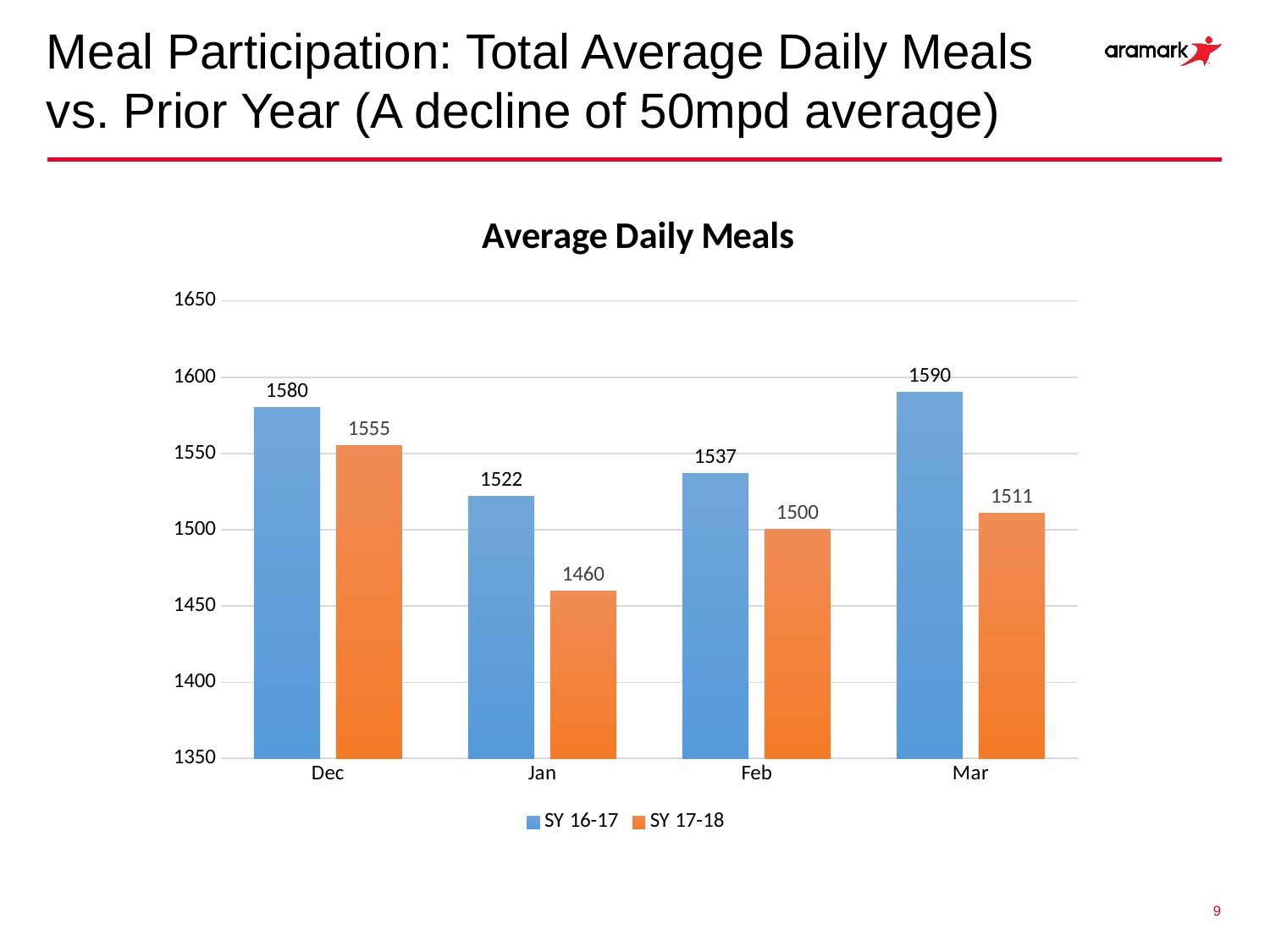

# Meal Participation: Total Average Daily Meals vs. Prior Year (A decline of 50mpd average)

### Chart: Average Daily Meals

| Category | SY 16-17 | SY 17-18 |
|---|---|---|
| Dec | 1580.0 | 1555.0 |
| Jan | 1522.0 | 1460.0 |
| Feb | 1537.0 | 1500.0 |
| Mar | 1590.0 | 1511.0 |
9